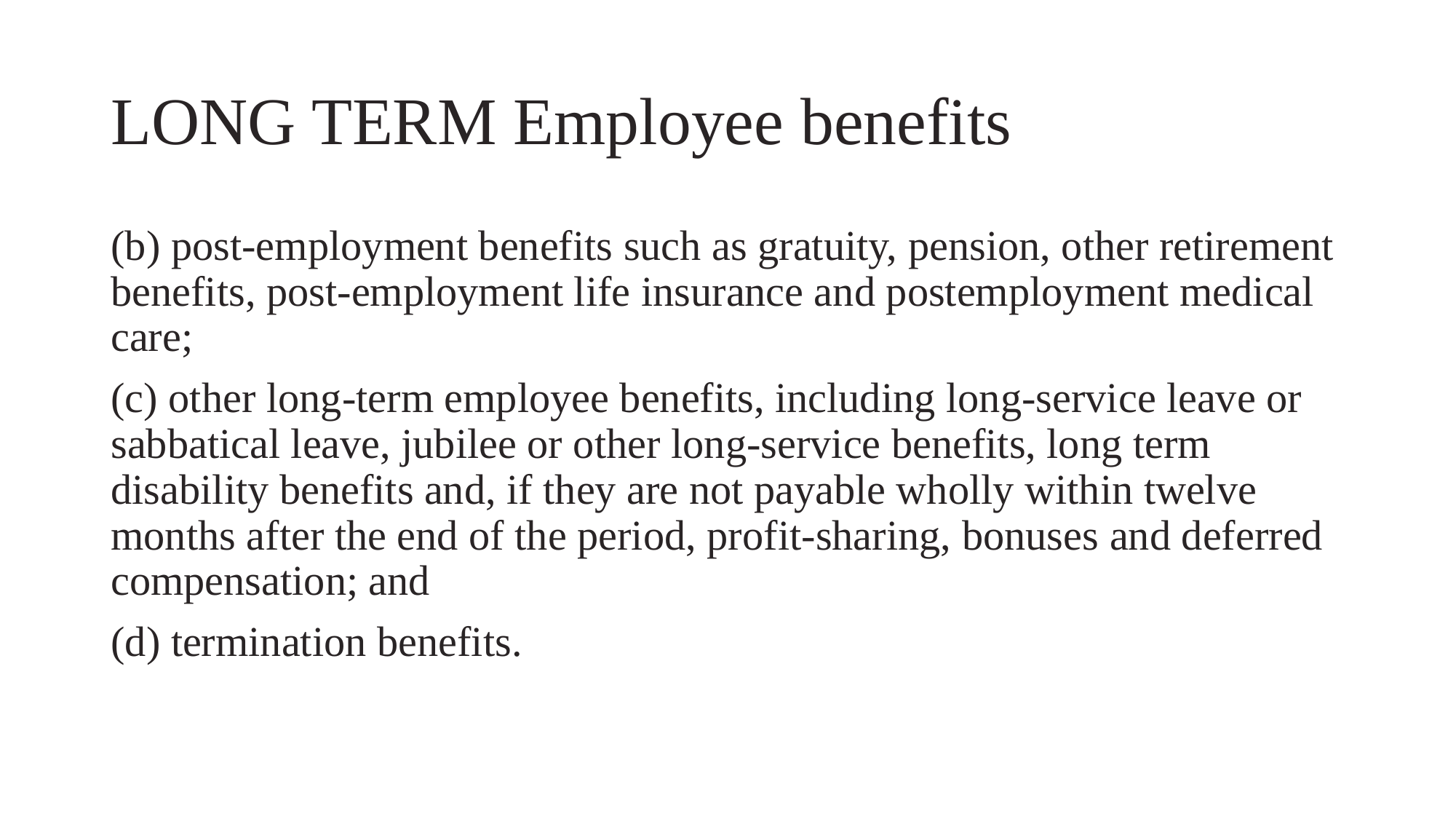

# LONG TERM Employee benefits
(b) post-employment benefits such as gratuity, pension, other retirement benefits, post-employment life insurance and postemployment medical care;
(c) other long-term employee benefits, including long-service leave or sabbatical leave, jubilee or other long-service benefits, long term disability benefits and, if they are not payable wholly within twelve months after the end of the period, profit-sharing, bonuses and deferred compensation; and
(d) termination benefits.